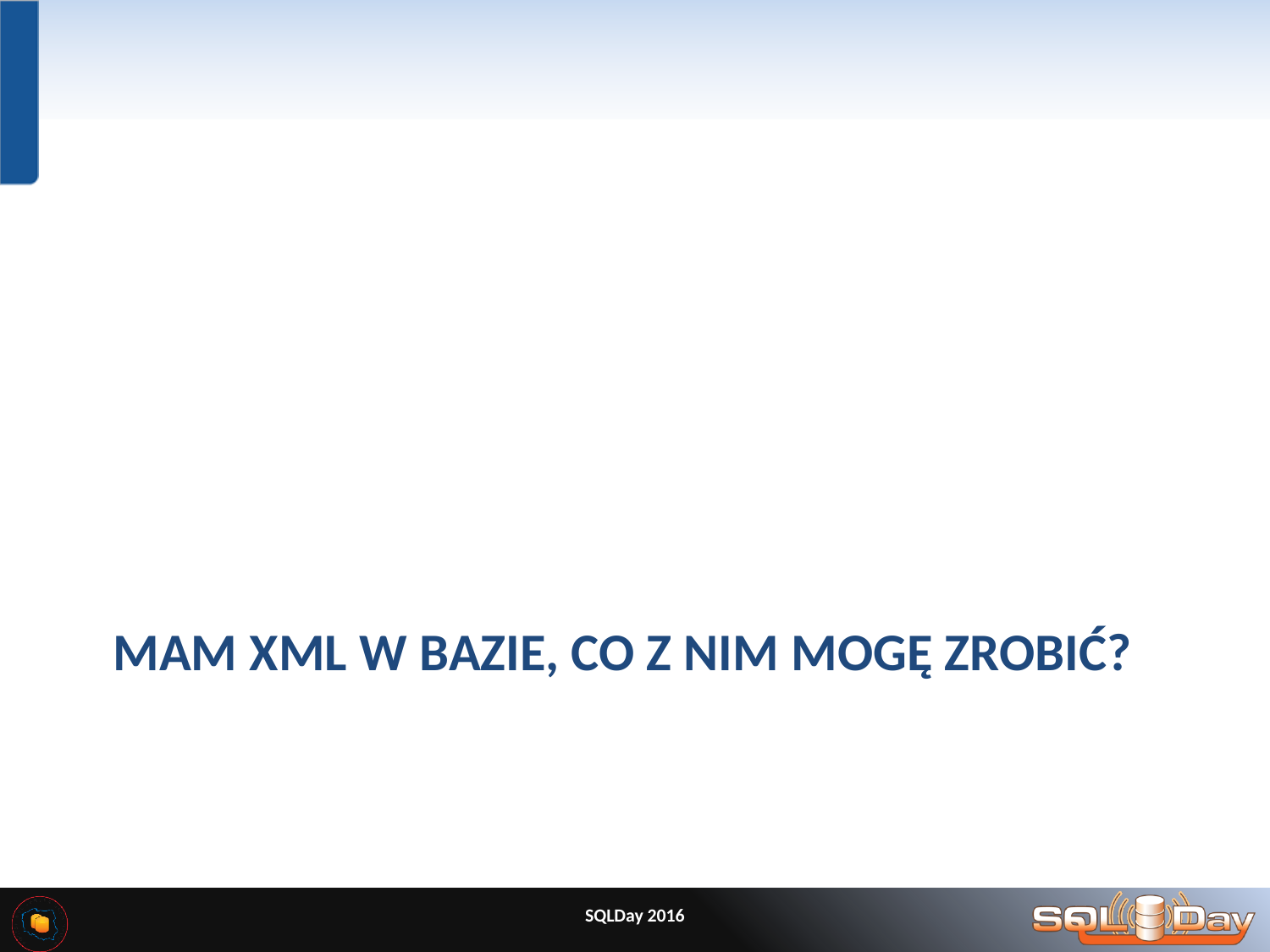

# MAM XML W BAZIE, CO Z NIM MOGĘ ZROBIĆ?
SQLDay 2016